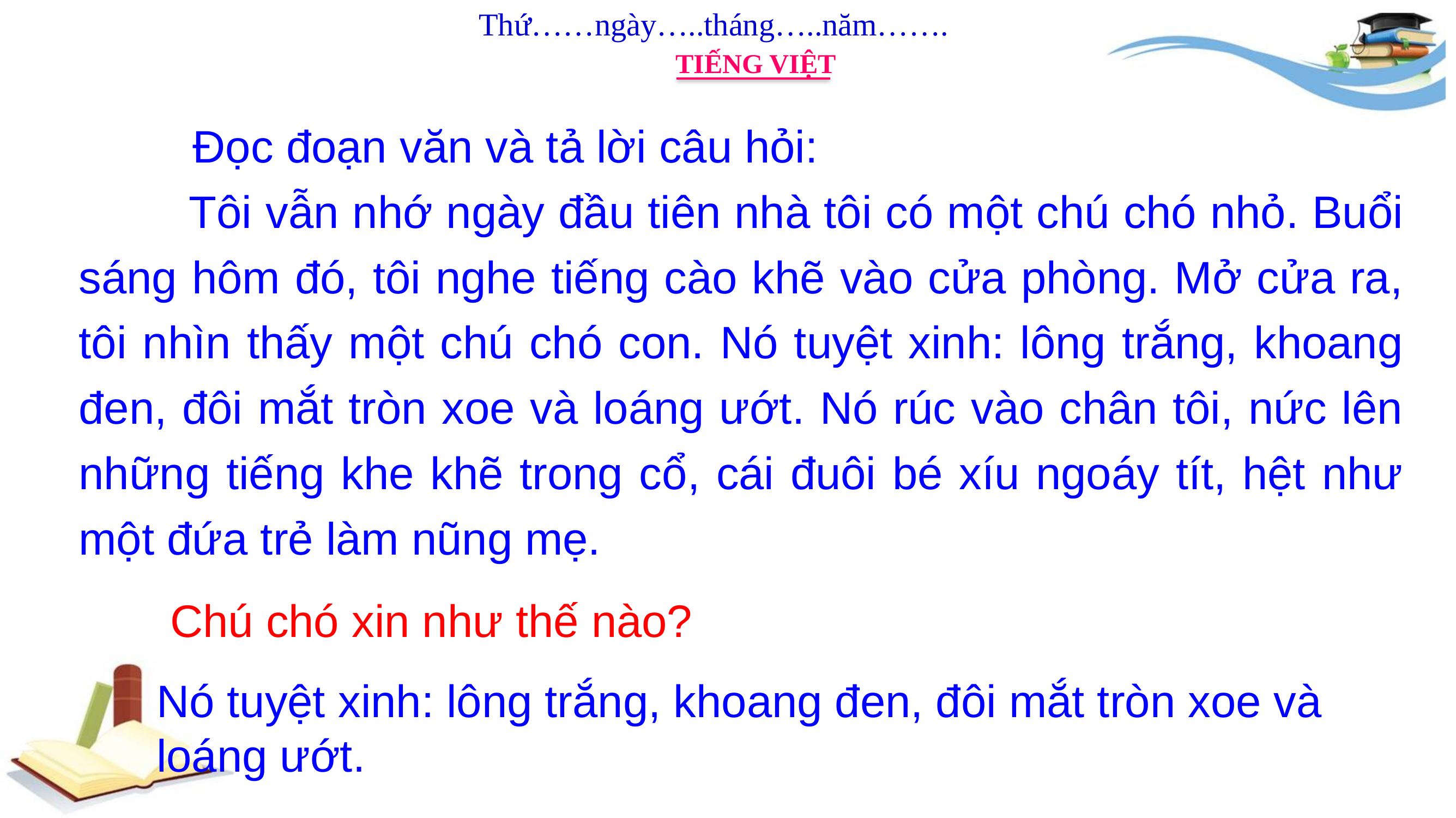

Thứ……ngày…..tháng…..năm…….
TIẾNG VIỆT
         Đọc đoạn văn và tả lời câu hỏi:
        Tôi vẫn nhớ ngày đầu tiên nhà tôi có một chú chó nhỏ. Buổi sáng hôm đó, tôi nghe tiếng cào khẽ vào cửa phòng. Mở cửa ra, tôi nhìn thấy một chú chó con. Nó tuyệt xinh: lông trắng, khoang đen, đôi mắt tròn xoe và loáng ướt. Nó rúc vào chân tôi, nức lên những tiếng khe khẽ trong cổ, cái đuôi bé xíu ngoáy tít, hệt như một đứa trẻ làm nũng mẹ.
Chú chó xin như thế nào?
Nó tuyệt xinh: lông trắng, khoang đen, đôi mắt tròn xoe và loáng ướt.